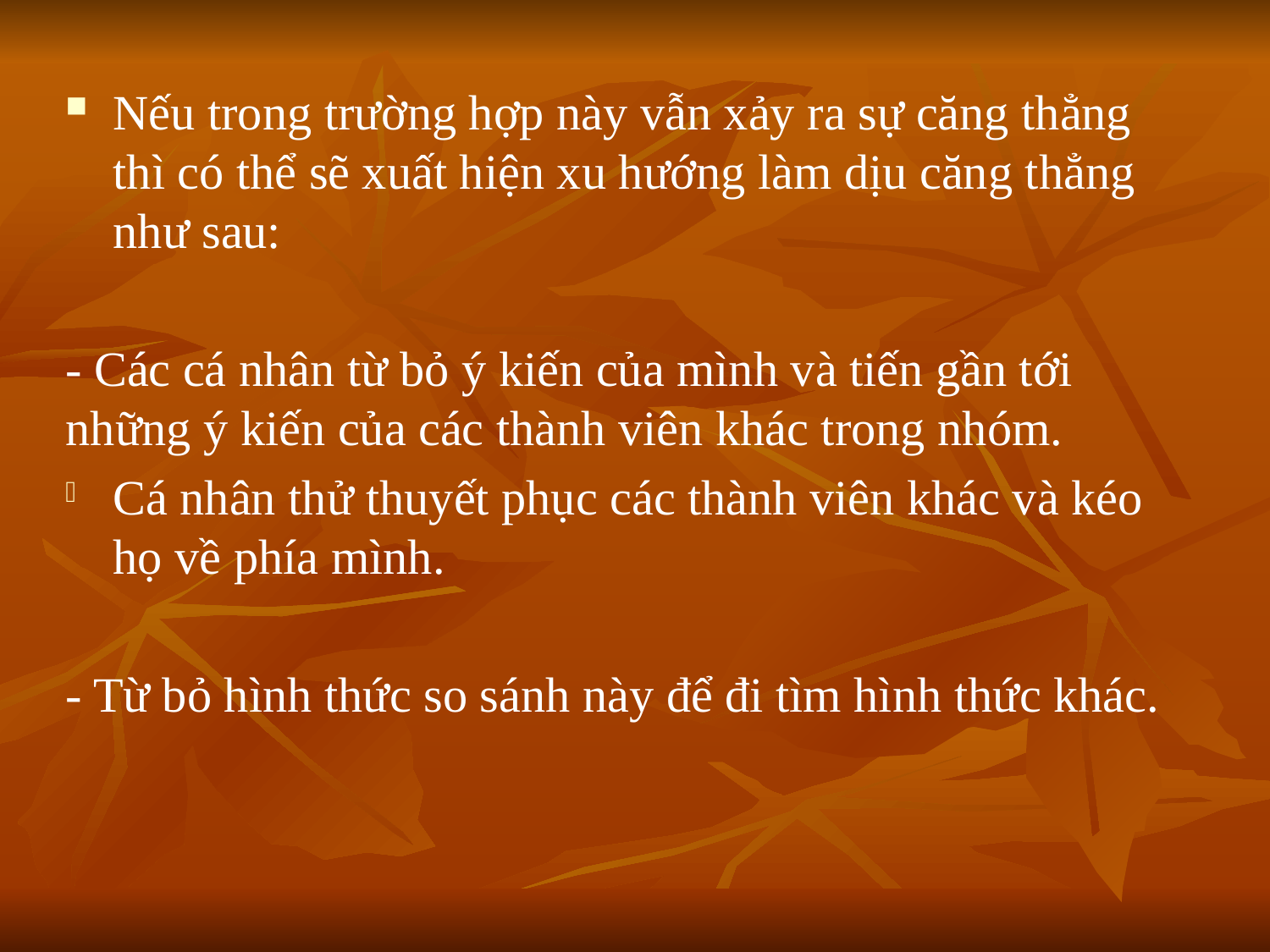

#
Nếu trong trường hợp này vẫn xảy ra sự căng thẳng thì có thể sẽ xuất hiện xu hướng làm dịu căng thẳng như sau:

- Các cá nhân từ bỏ ý kiến của mình và tiến gần tới những ý kiến của các thành viên khác trong nhóm.
Cá nhân thử thuyết phục các thành viên khác và kéo họ về phía mình.

- Từ bỏ hình thức so sánh này để đi tìm hình thức khác.